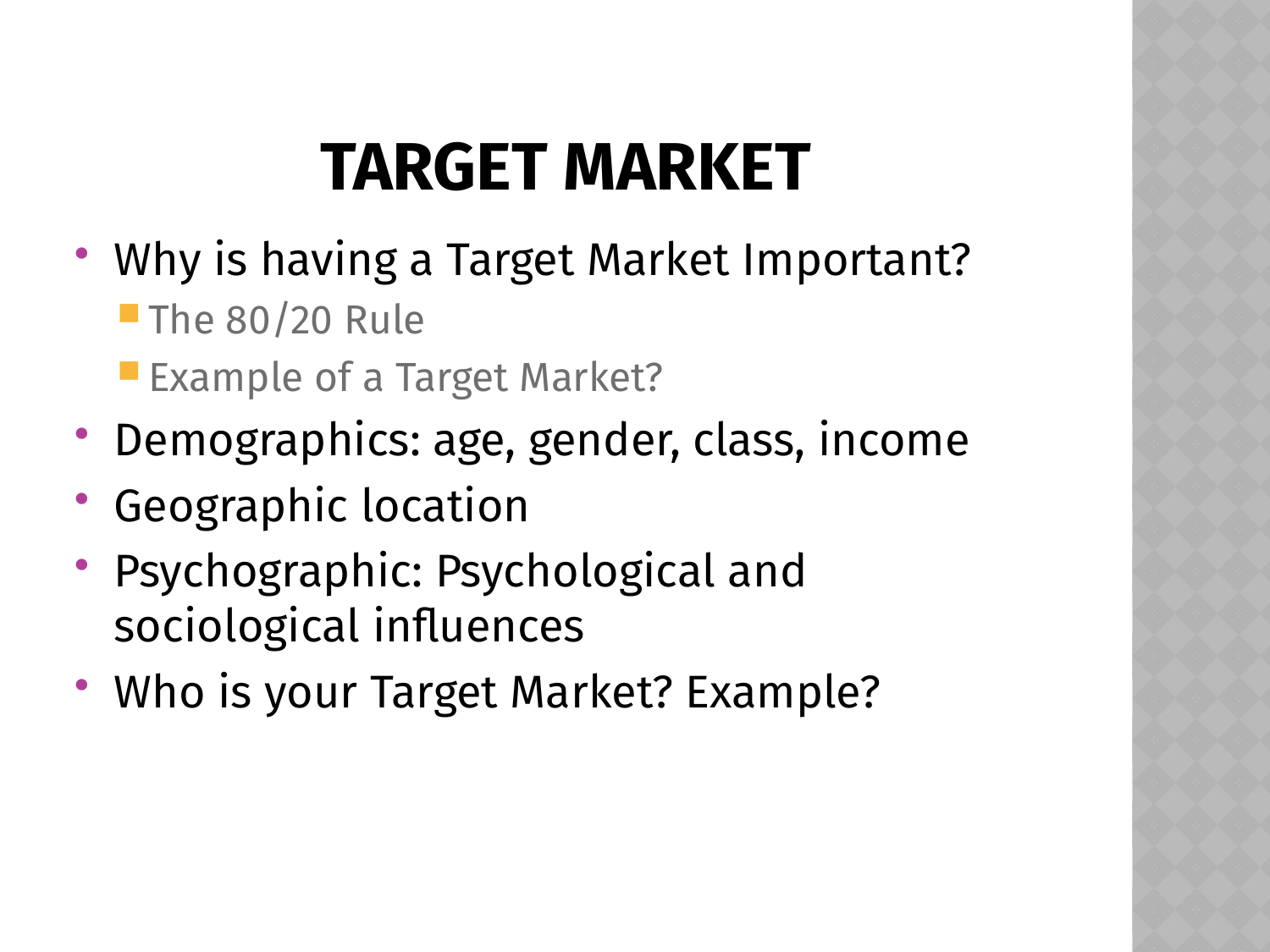

# Target Market
Why is having a Target Market Important?
The 80/20 Rule
Example of a Target Market?
Demographics: age, gender, class, income
Geographic location
Psychographic: Psychological and sociological influences
Who is your Target Market? Example?